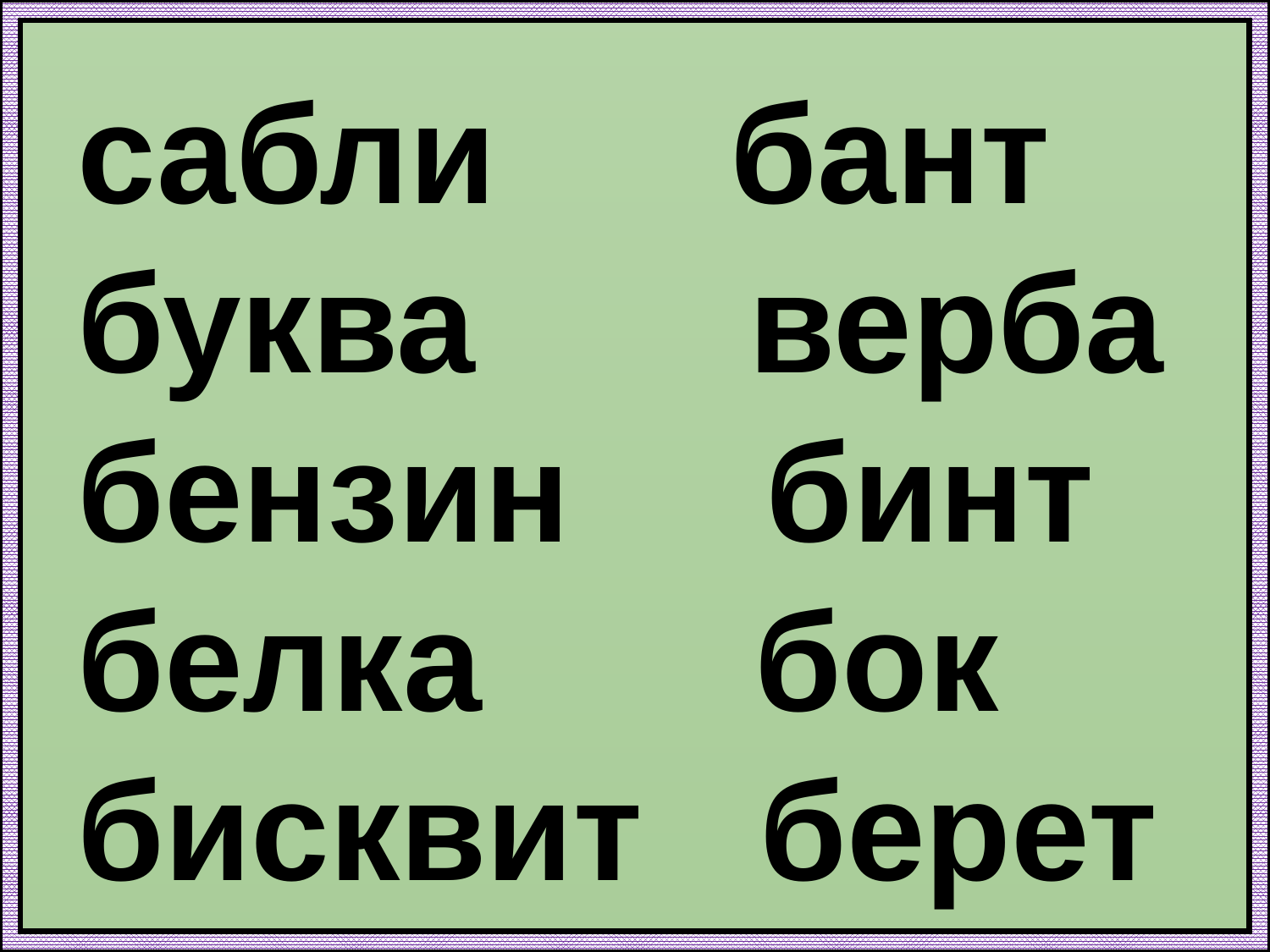

сабли      бант
буква       верба
бензин     бинт
белка       бок
бисквит   берет